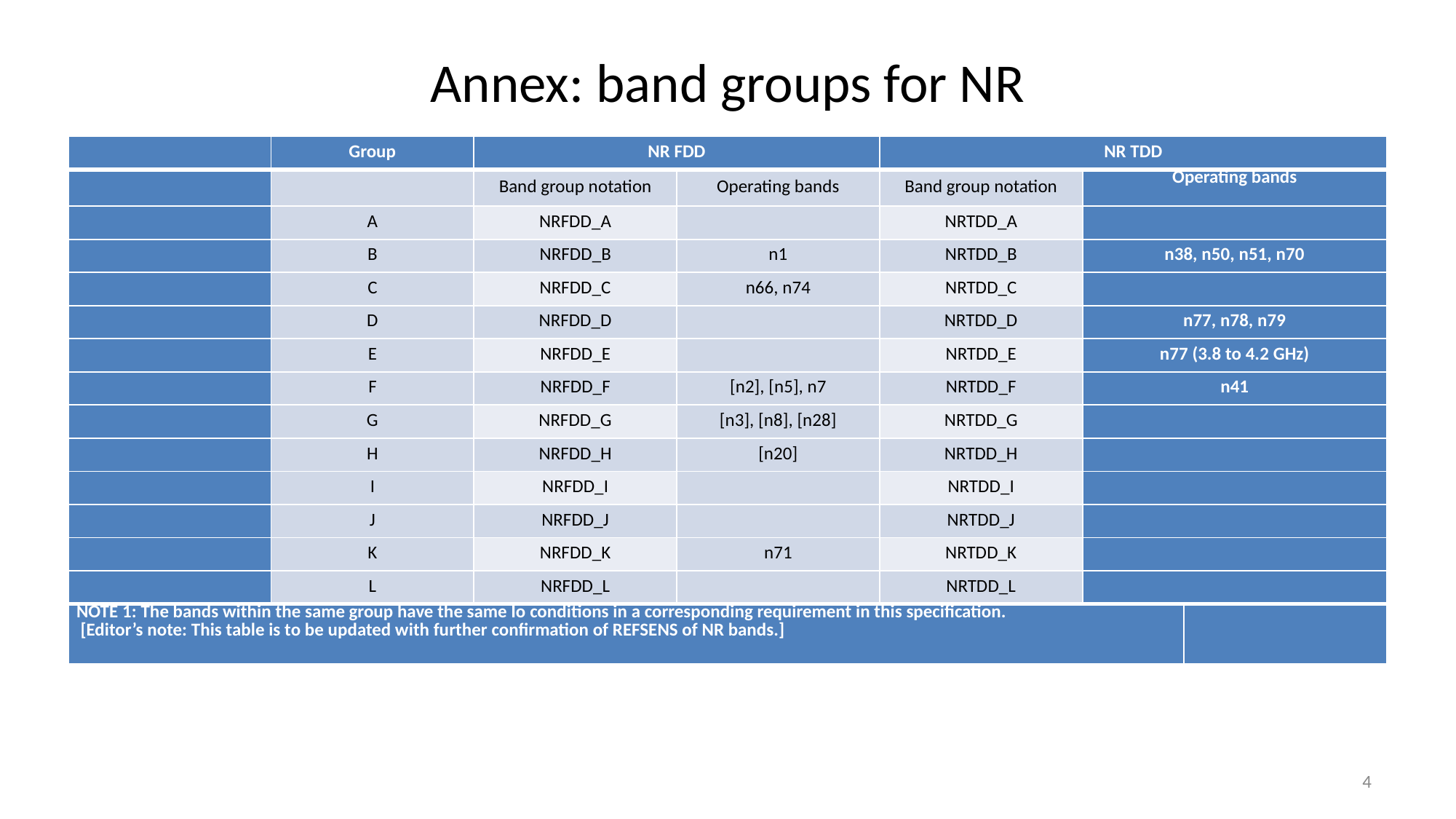

# Annex: band groups for NR
|  | Group | NR FDD |  | NR TDD |  |  |
| --- | --- | --- | --- | --- | --- | --- |
|  |  | Band group notation | Operating bands | Band group notation | Operating bands |  |
|  | A | NRFDD\_A |  | NRTDD\_A |  |  |
|  | B | NRFDD\_B | n1 | NRTDD\_B | n38, n50, n51, n70 |  |
|  | C | NRFDD\_C | n66, n74 | NRTDD\_C |  |  |
|  | D | NRFDD\_D |  | NRTDD\_D | n77, n78, n79 |  |
|  | E | NRFDD\_E |  | NRTDD\_E | n77 (3.8 to 4.2 GHz) |  |
|  | F | NRFDD\_F | [n2], [n5], n7 | NRTDD\_F | n41 |  |
|  | G | NRFDD\_G | [n3], [n8], [n28] | NRTDD\_G |  |  |
|  | H | NRFDD\_H | [n20] | NRTDD\_H |  |  |
|  | I | NRFDD\_I |  | NRTDD\_I |  |  |
|  | J | NRFDD\_J |  | NRTDD\_J |  |  |
|  | K | NRFDD\_K | n71 | NRTDD\_K |  |  |
|  | L | NRFDD\_L |  | NRTDD\_L |  |  |
| NOTE 1: The bands within the same group have the same Io conditions in a corresponding requirement in this specification. [Editor’s note: This table is to be updated with further confirmation of REFSENS of NR bands.] |  |  |  |  |  |  |
4